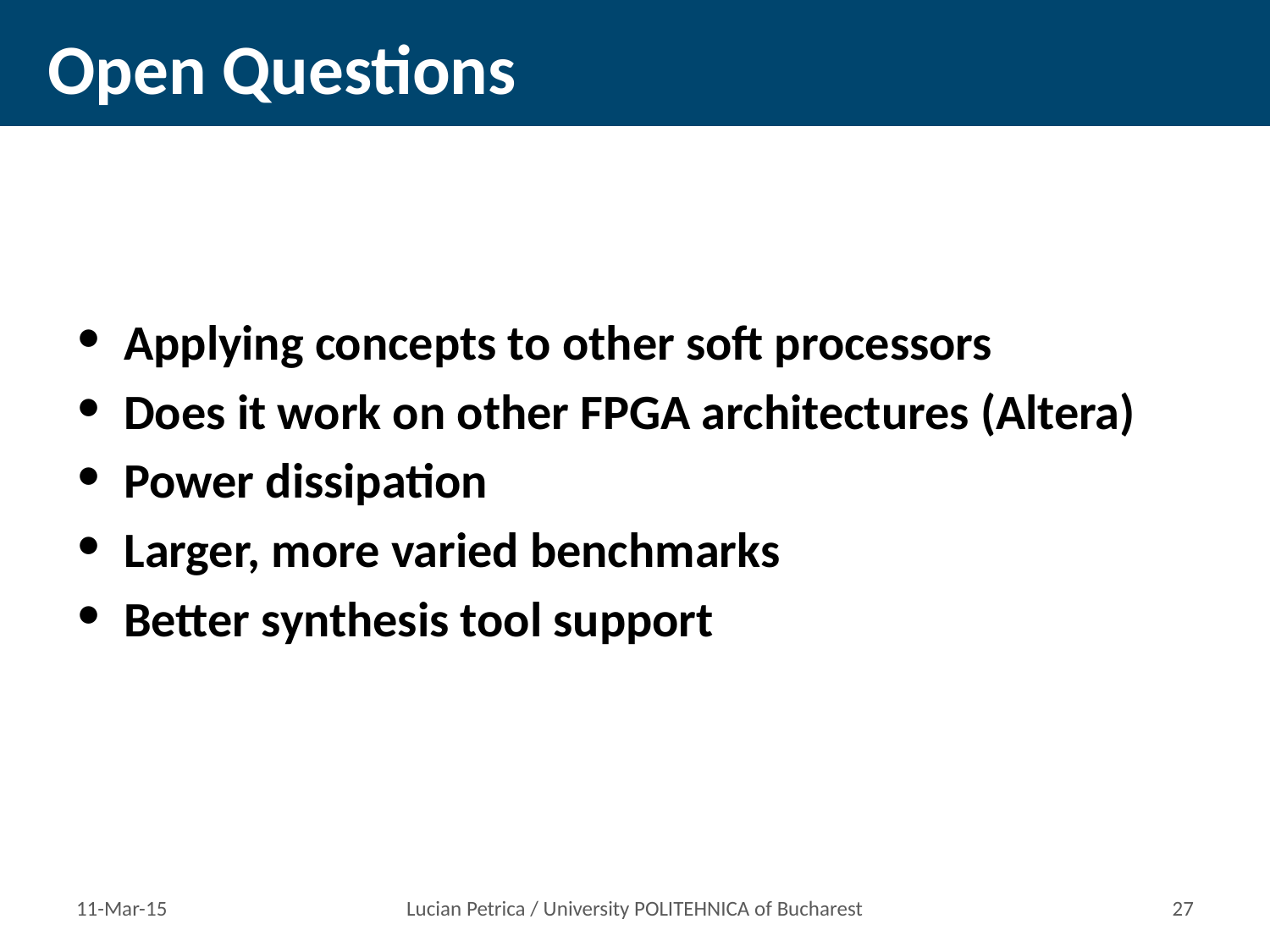

# Open Questions

Applying concepts to other soft processors
Does it work on other FPGA architectures (Altera)
Power dissipation
Larger, more varied benchmarks
Better synthesis tool support
11-Mar-15
Lucian Petrica / University POLITEHNICA of Bucharest
27